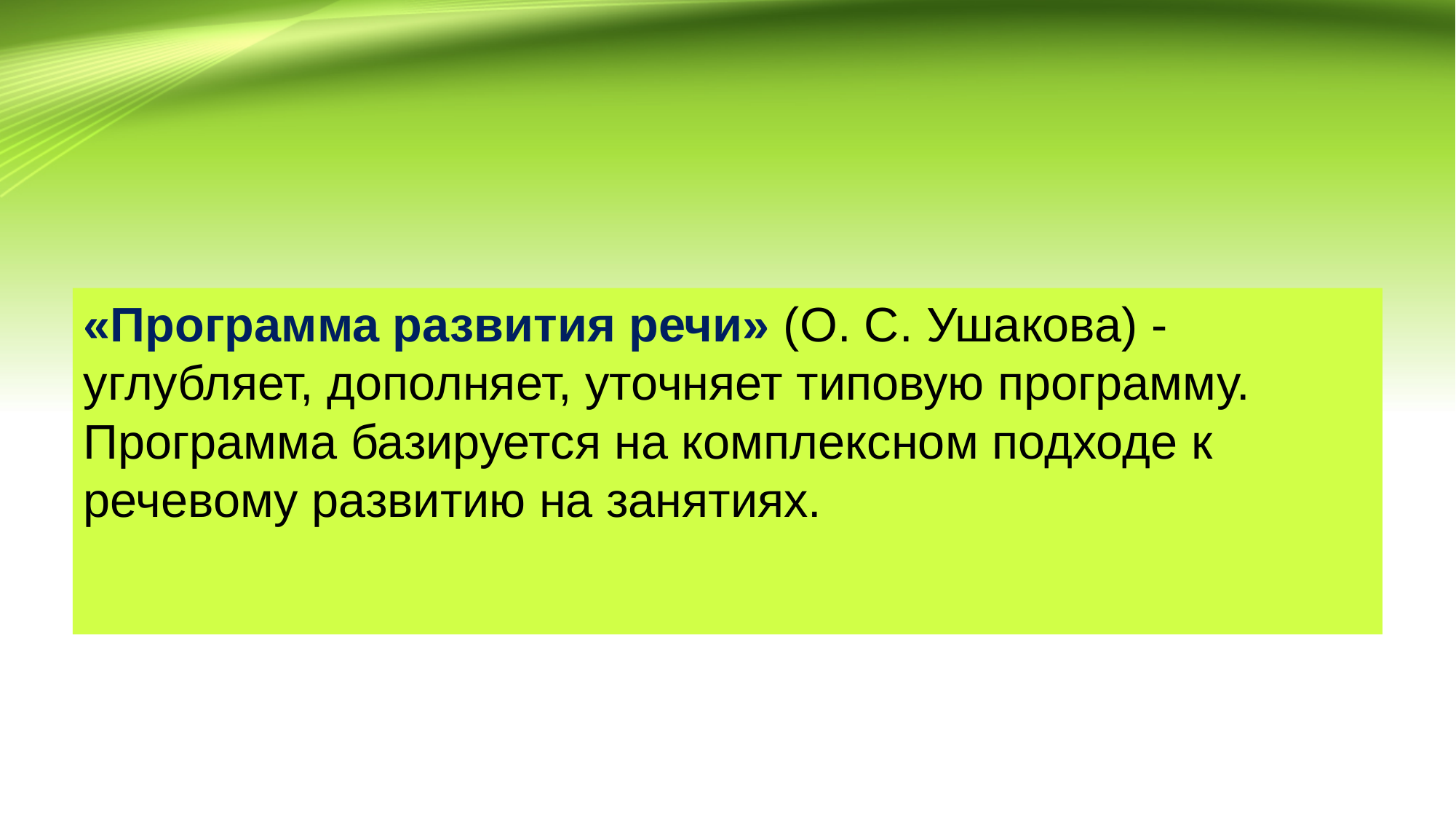

«Программа развития речи» (О. С. Ушакова) - углубляет, дополняет, уточняет типовую программу. Программа базируется на комплексном подходе к речевому развитию на занятиях.